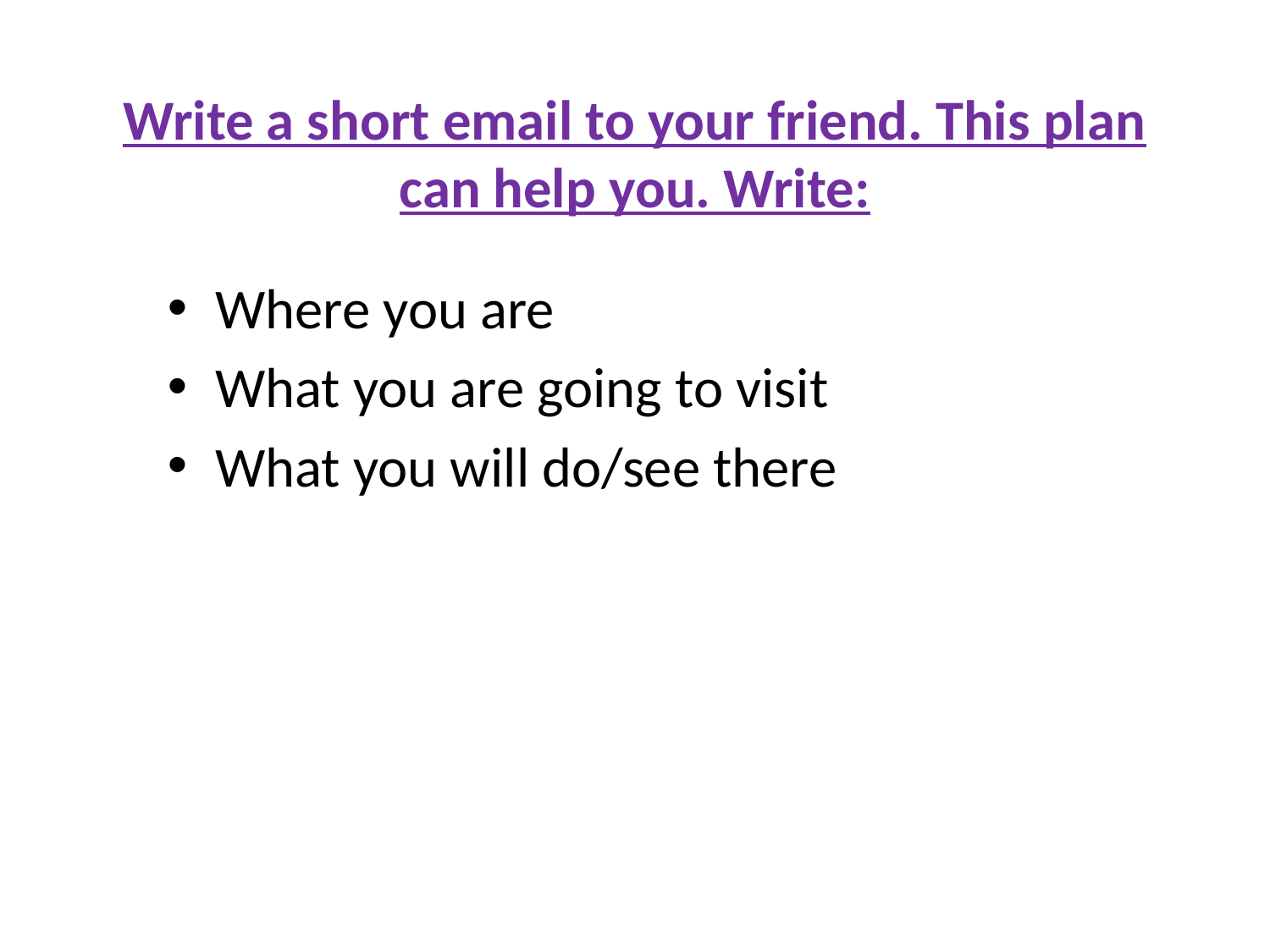

# Write a short email to your friend. This plan can help you. Write:
Where you are
What you are going to visit
What you will do/see there